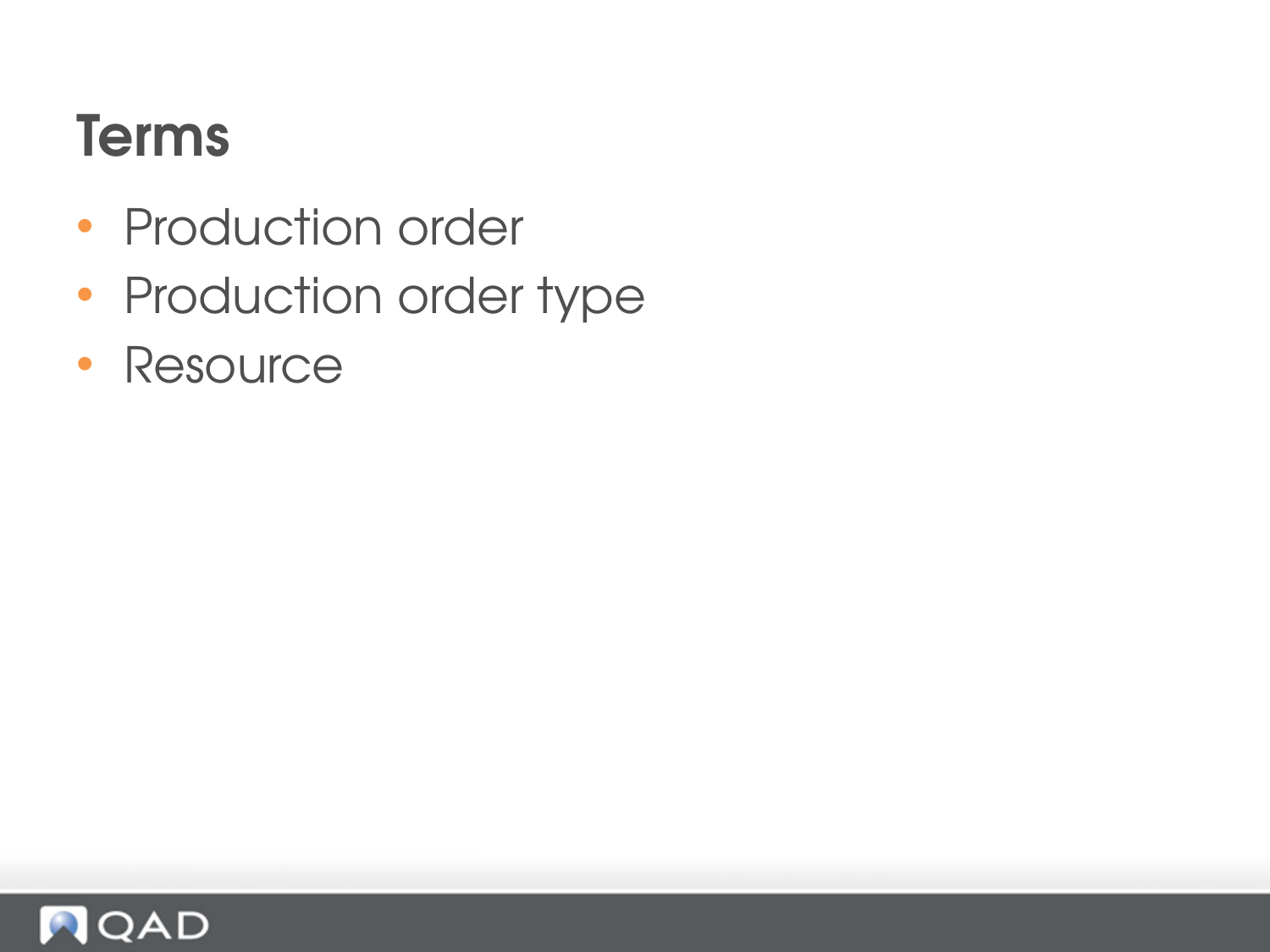

Production order
Production order type
Resource
Terms